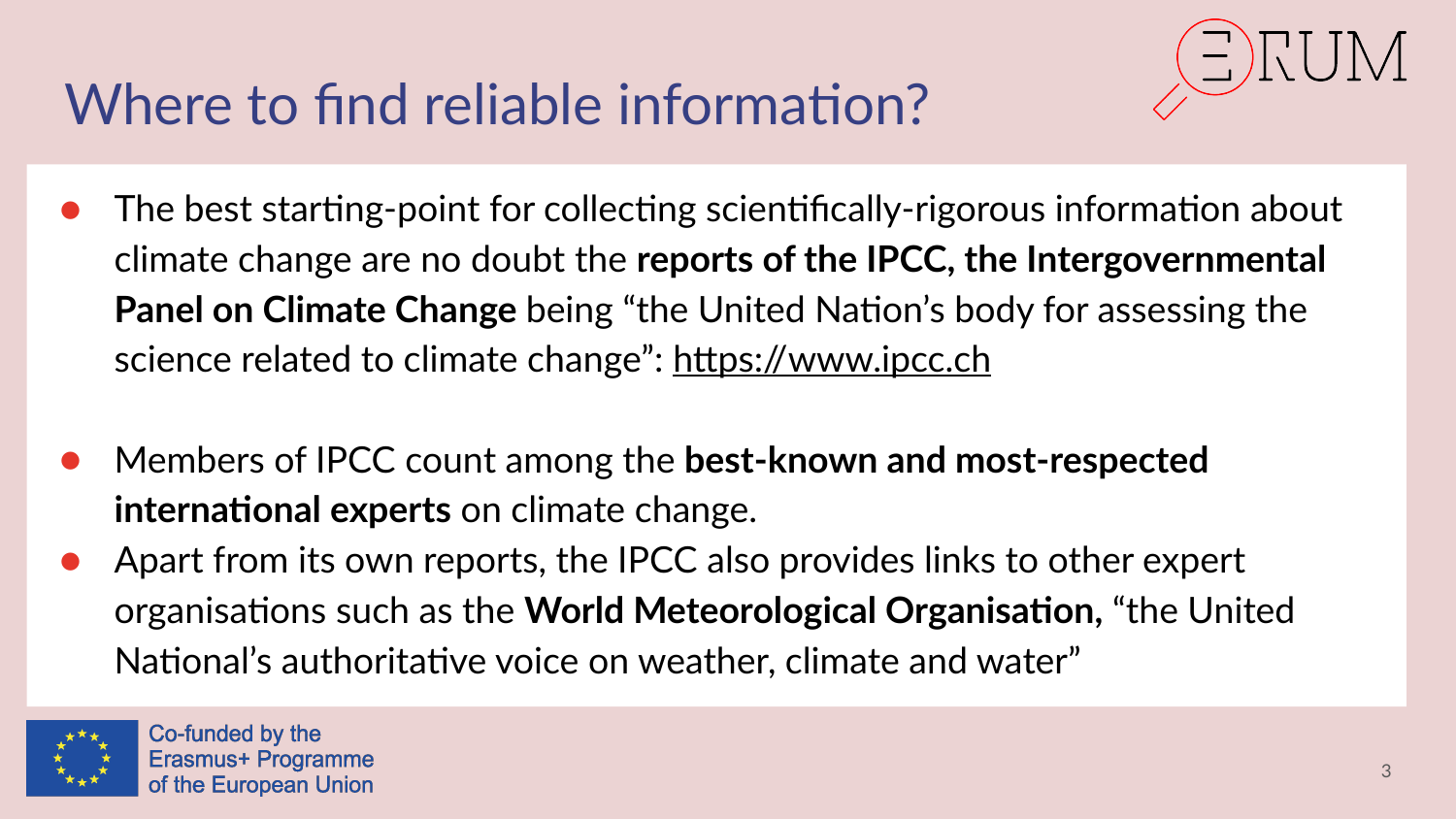

# Where to find reliable information?
The best starting-point for collecting scientifically-rigorous information about climate change are no doubt the reports of the IPCC, the Intergovernmental Panel on Climate Change being “the United Nation’s body for assessing the science related to climate change”: https://www.ipcc.ch

Members of IPCC count among the best-known and most-respected international experts on climate change.
Apart from its own reports, the IPCC also provides links to other expert organisations such as the World Meteorological Organisation, “the United National’s authoritative voice on weather, climate and water”

3